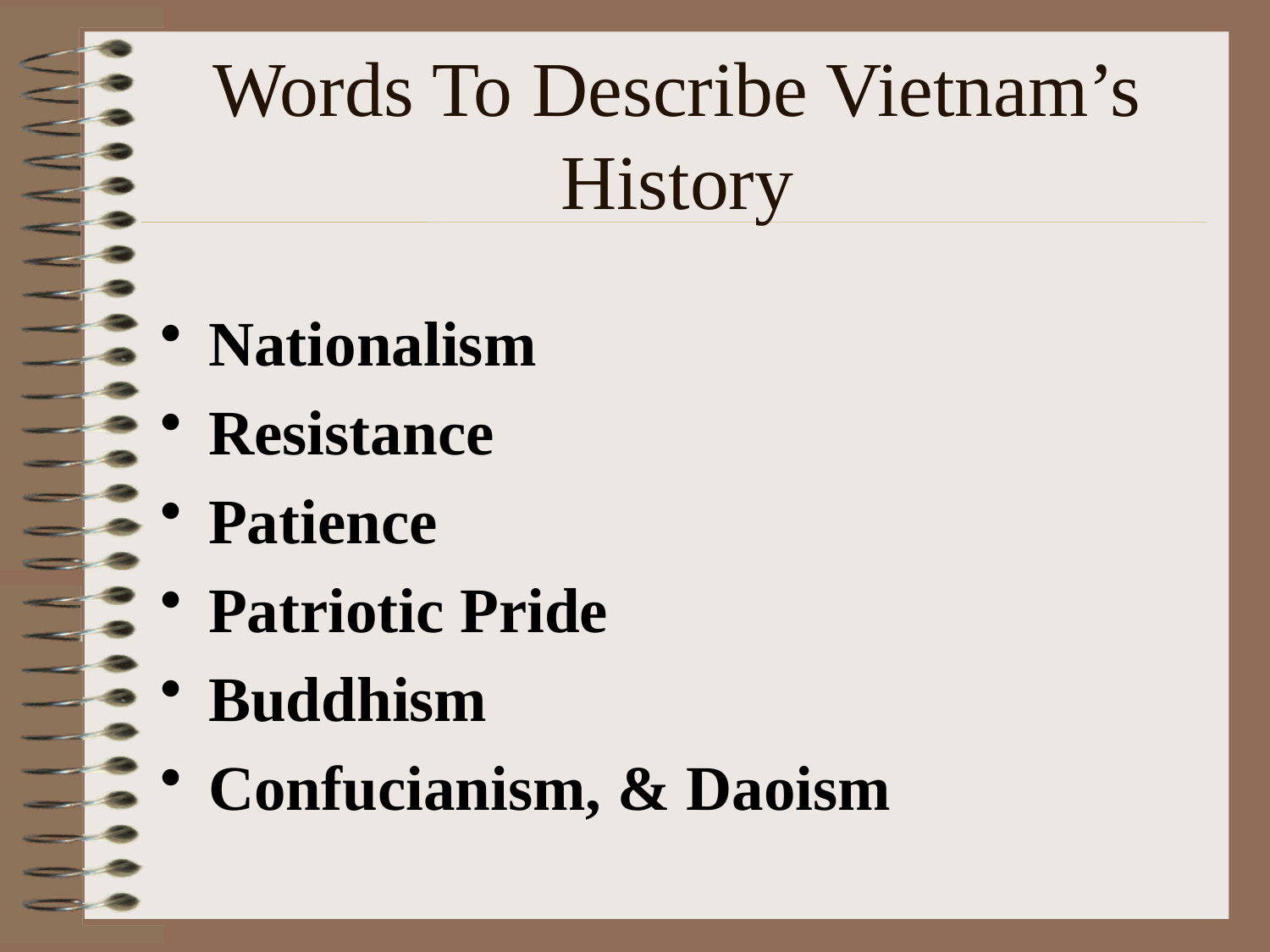

# Words To Describe Vietnam’s History
Nationalism
Resistance
Patience
Patriotic Pride
Buddhism
Confucianism, & Daoism